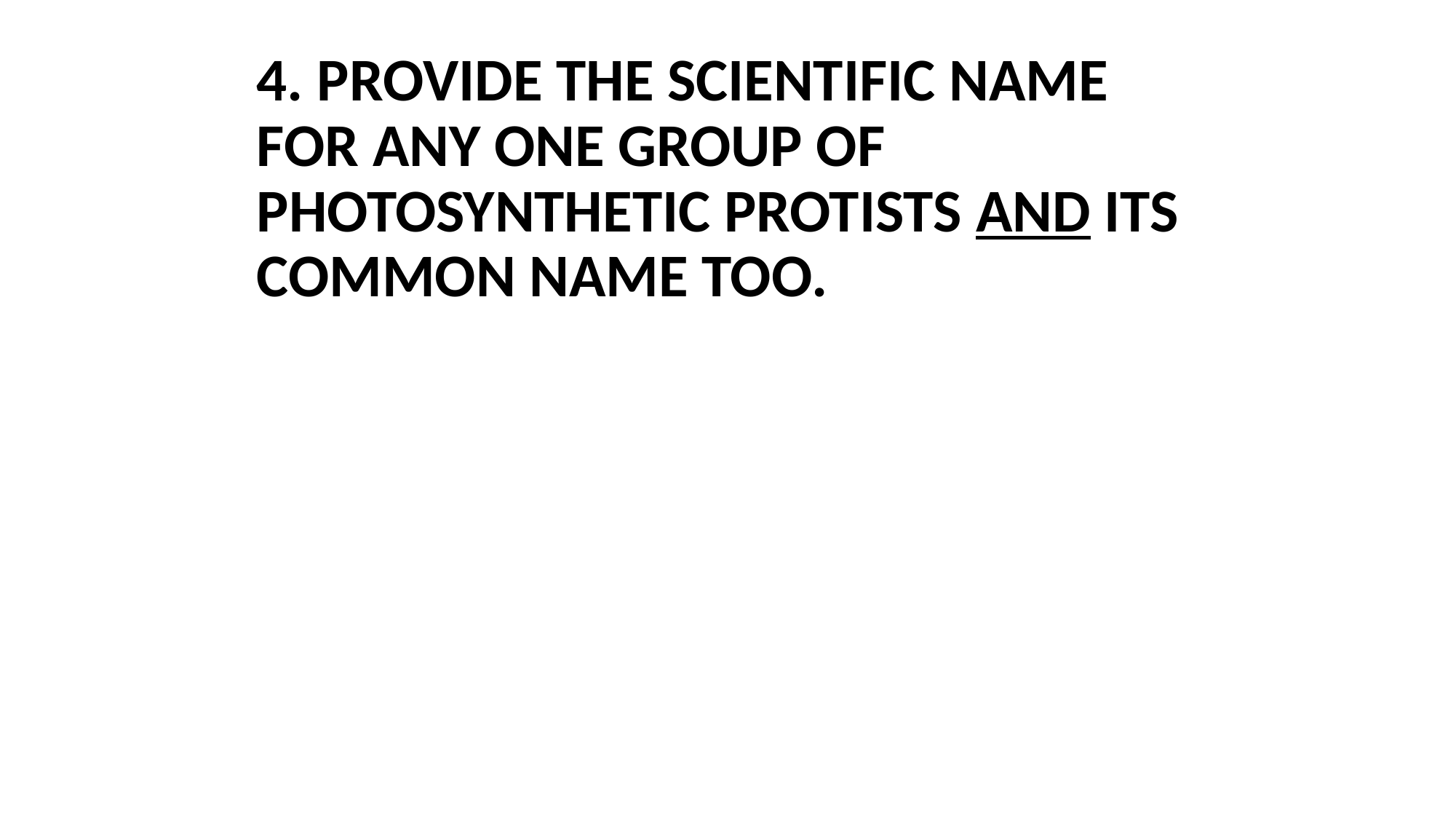

4. PROVIDE THE SCIENTIFIC NAME FOR ANY ONE GROUP OF PHOTOSYNTHETIC PROTISTS AND ITS COMMON NAME TOO.